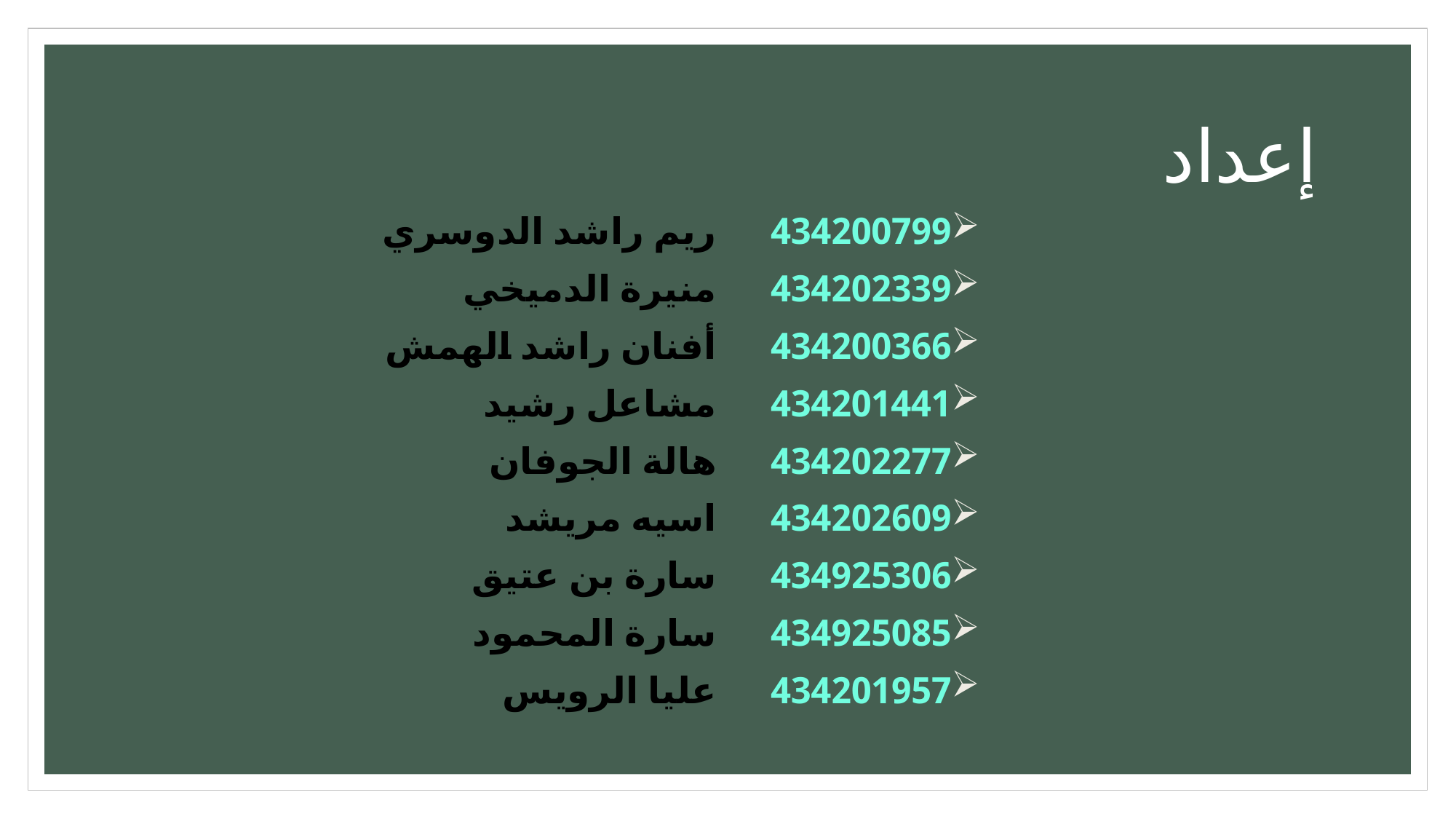

# إعداد
ريم راشد الدوسري
منيرة الدميخي
أفنان راشد الهمش
مشاعل رشيد
هالة الجوفان
اسيه مريشد
سارة بن عتيق
سارة المحمود
عليا الرويس
434200799
434202339
434200366
434201441
434202277
434202609
434925306
434925085
434201957